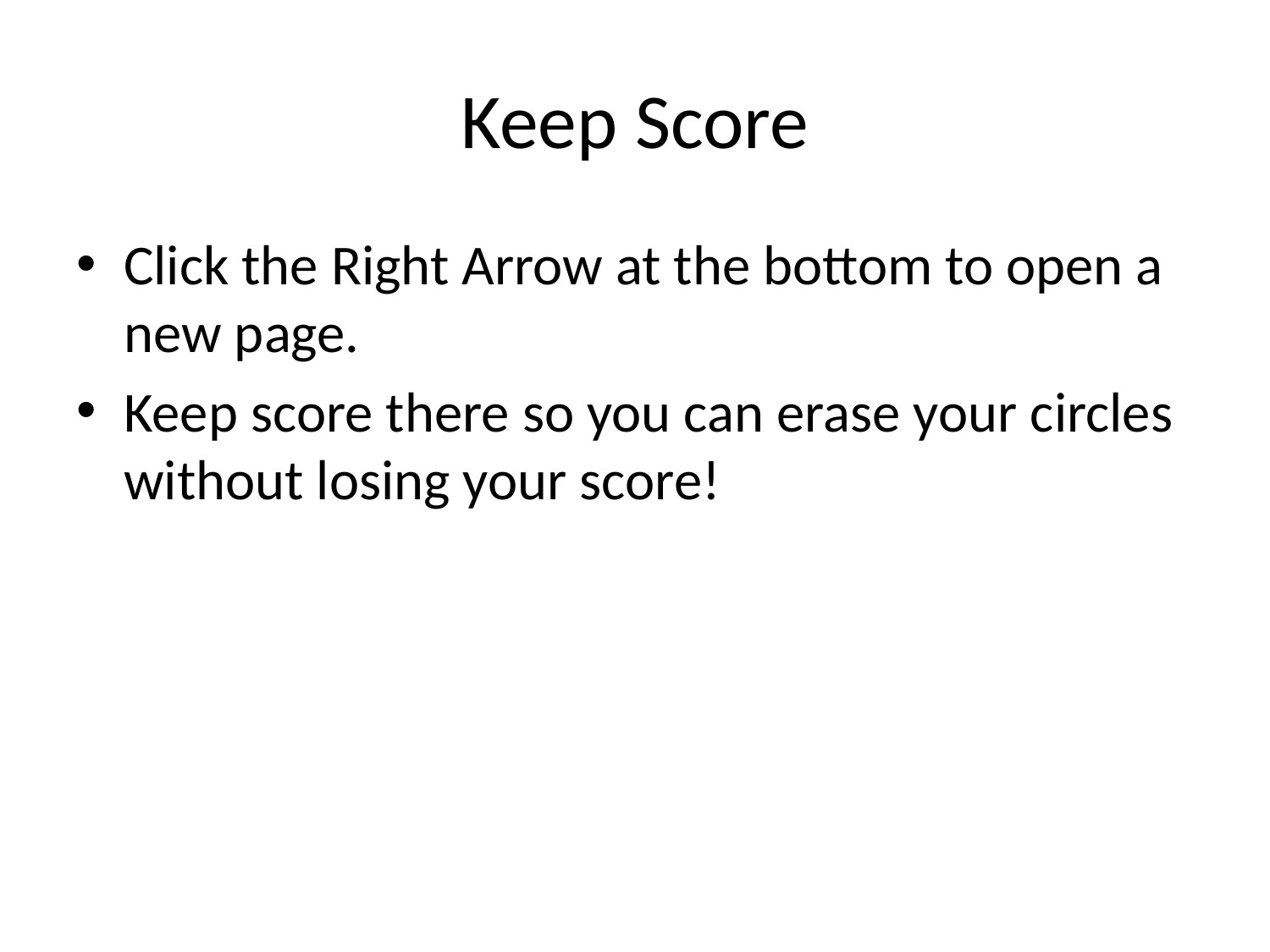

# Keep Score
Click the Right Arrow at the bottom to open a new page.
Keep score there so you can erase your circles without losing your score!